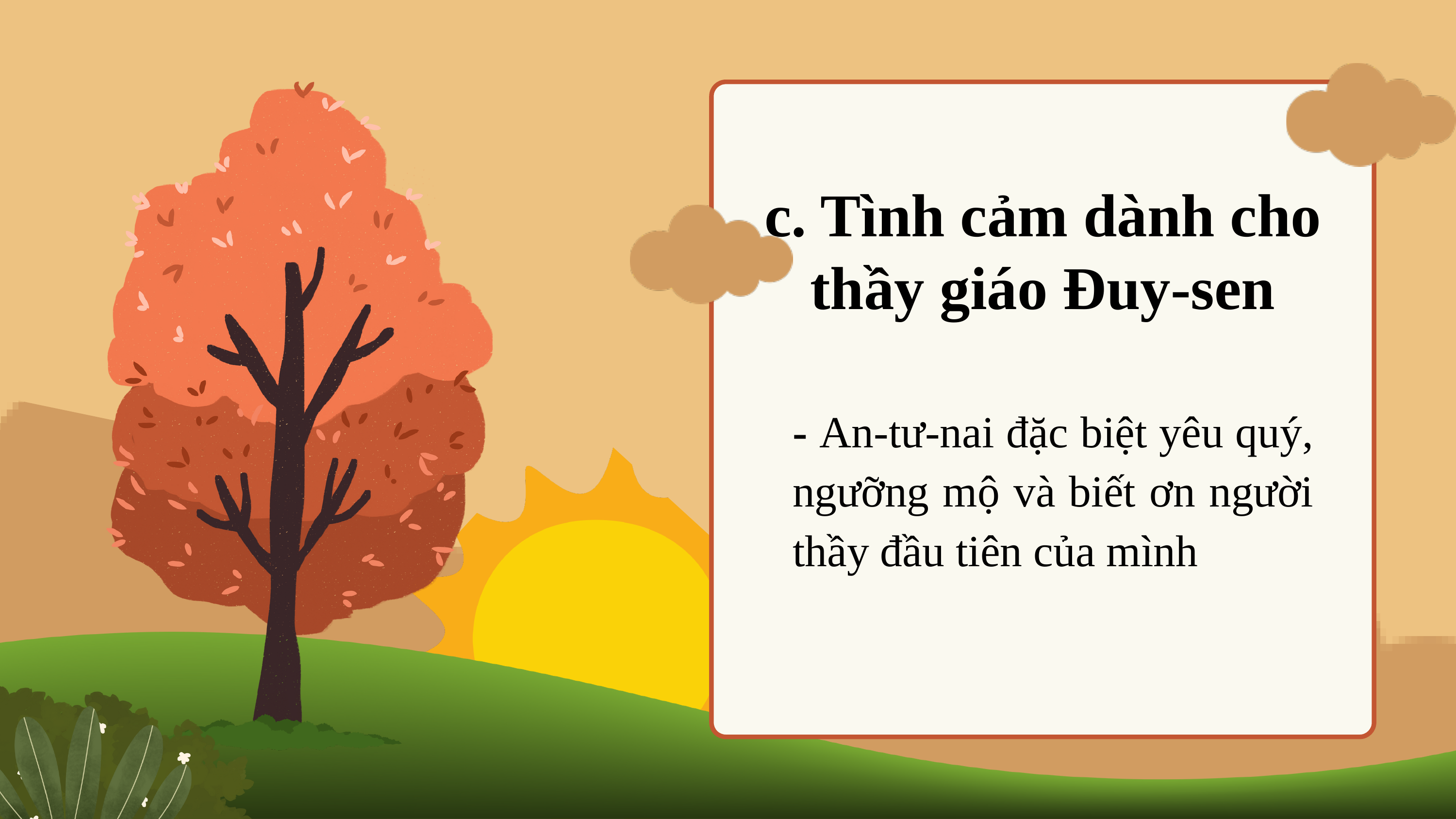

c. Tình cảm dành cho thầy giáo Đuy-sen

- An-tư-nai đặc biệt yêu quý, ngưỡng mộ và biết ơn người thầy đầu tiên của mình